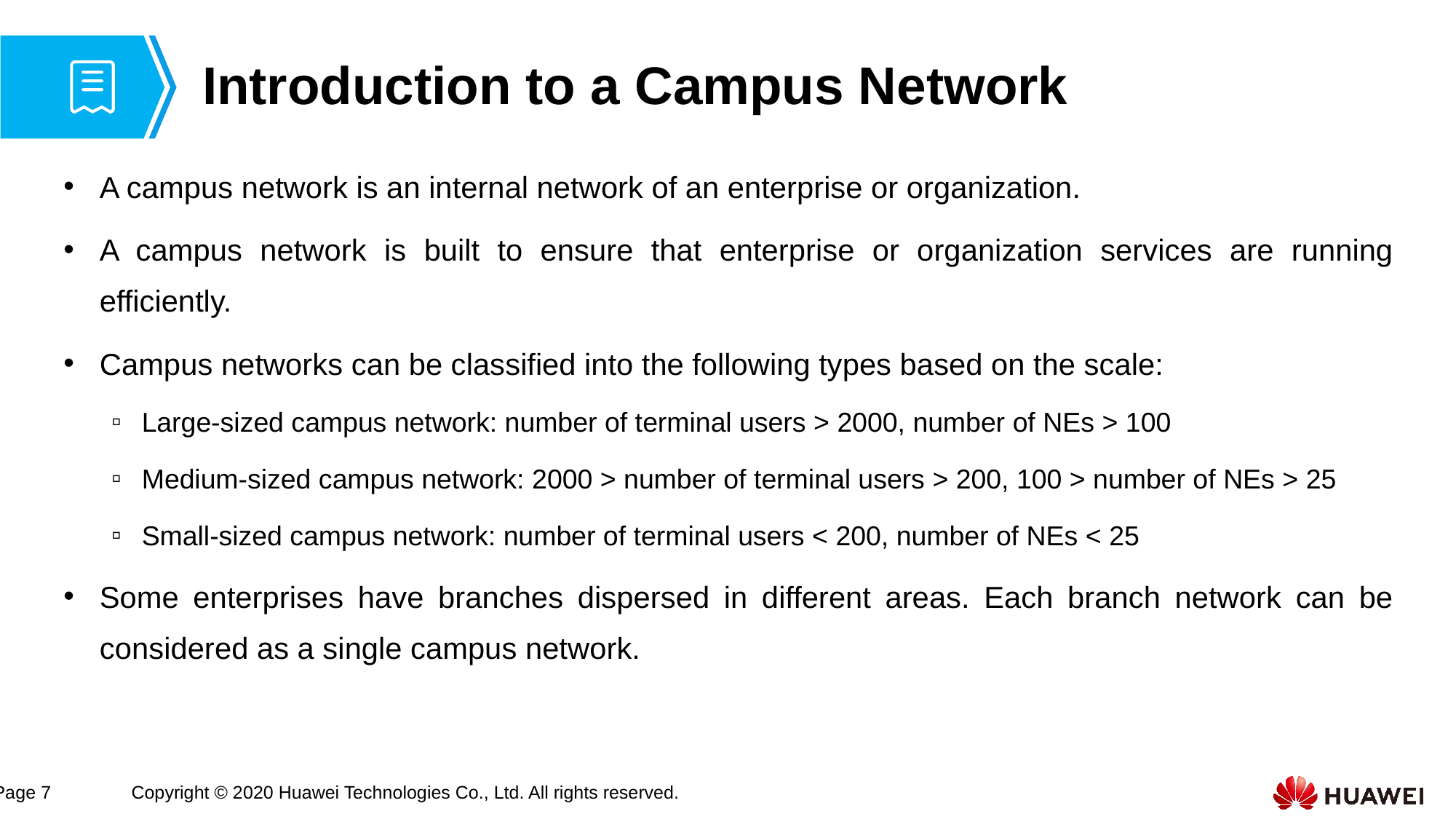

# Introduction to a Campus Network
A campus network is an internal network of an enterprise or organization.
A campus network is built to ensure that enterprise or organization services are running efficiently.
Campus networks can be classified into the following types based on the scale:
Large-sized campus network: number of terminal users > 2000, number of NEs > 100
Medium-sized campus network: 2000 > number of terminal users > 200, 100 > number of NEs > 25
Small-sized campus network: number of terminal users < 200, number of NEs < 25
Some enterprises have branches dispersed in different areas. Each branch network can be considered as a single campus network.